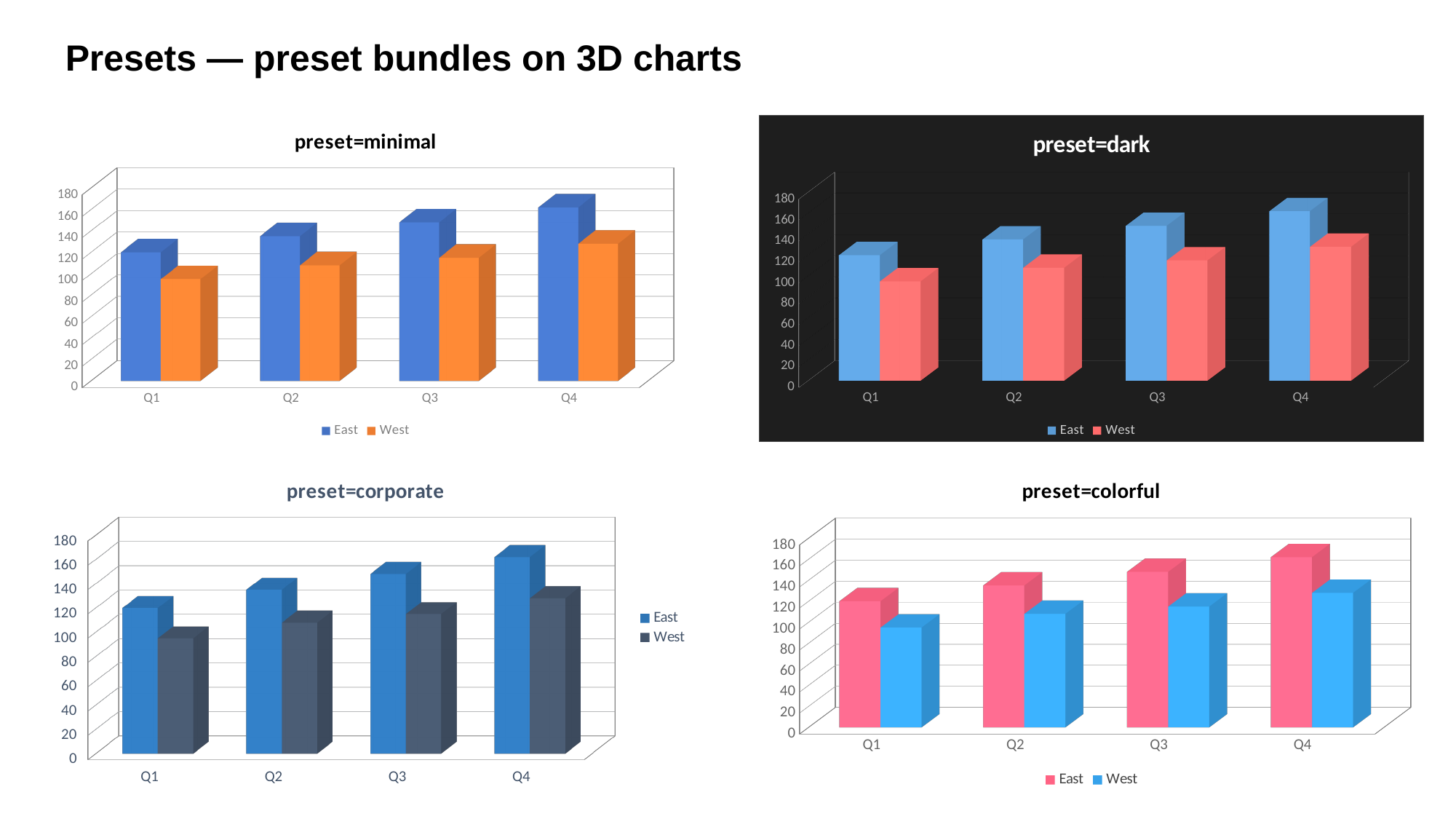

Presets — preset bundles on 3D charts

[unsupported chart]

[unsupported chart]

[unsupported chart]

[unsupported chart]